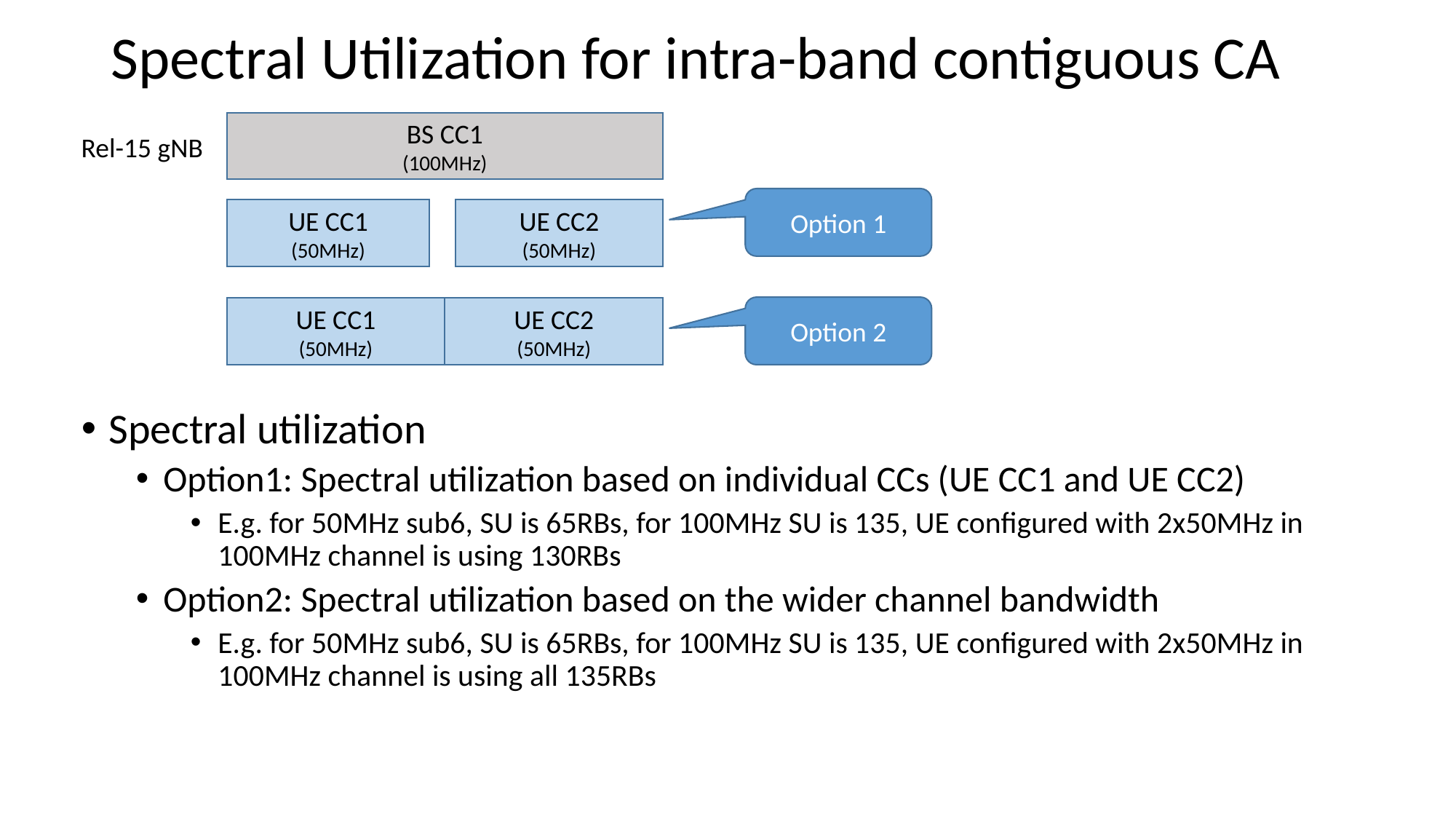

# Spectral Utilization for intra-band contiguous CA
BS CC1
(100MHz)
Rel-15 gNB
Option 1
UE CC1
(50MHz)
UE CC2
(50MHz)
Option 2
UE CC1
(50MHz)
UE CC2
(50MHz)
Spectral utilization
Option1: Spectral utilization based on individual CCs (UE CC1 and UE CC2)
E.g. for 50MHz sub6, SU is 65RBs, for 100MHz SU is 135, UE configured with 2x50MHz in 100MHz channel is using 130RBs
Option2: Spectral utilization based on the wider channel bandwidth
E.g. for 50MHz sub6, SU is 65RBs, for 100MHz SU is 135, UE configured with 2x50MHz in 100MHz channel is using all 135RBs